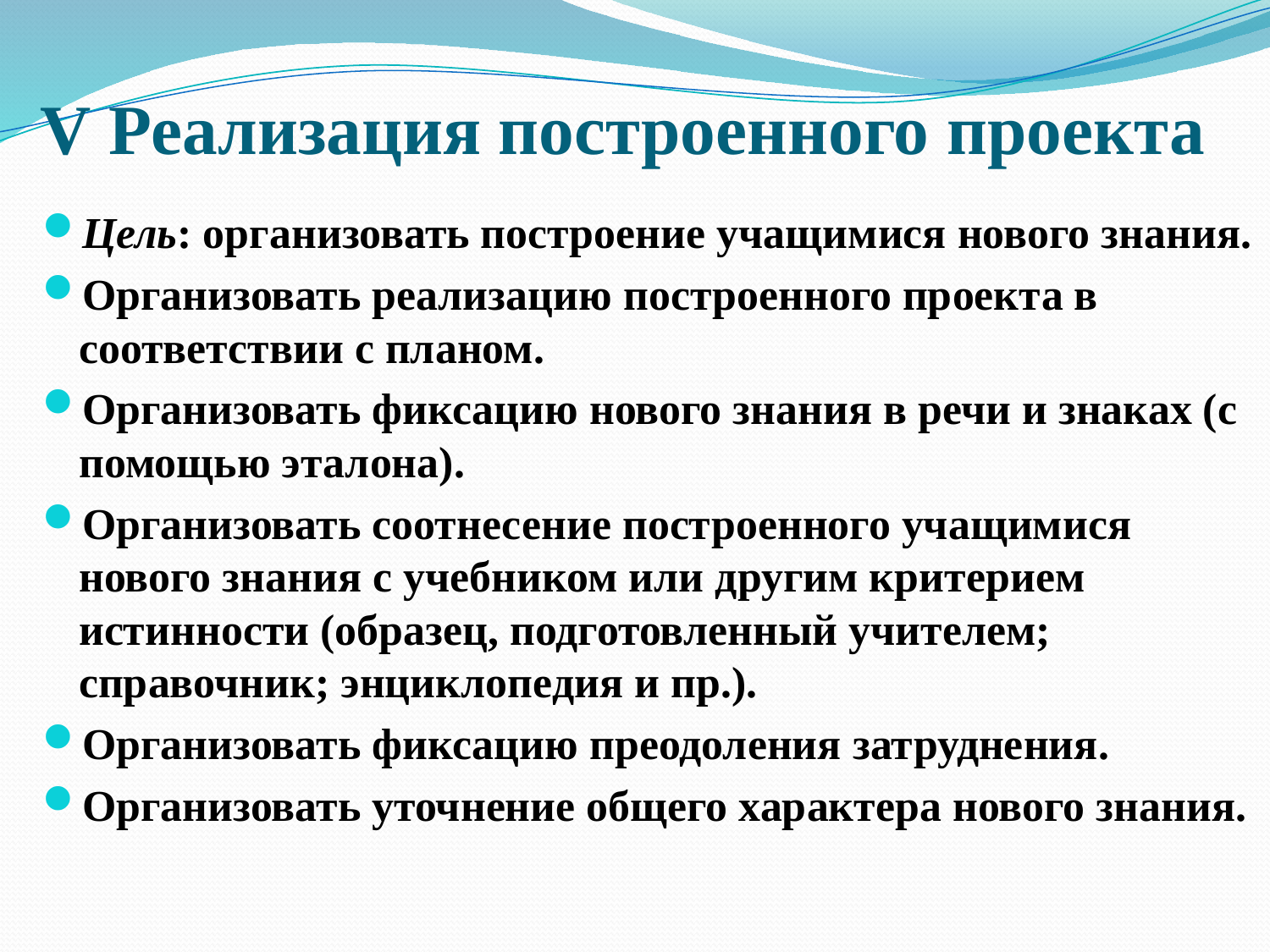

# V Реализация построенного проекта
Цель: организовать построение учащимися нового знания.
Организовать реализацию построенного проекта в соответствии с планом.
Организовать фиксацию нового знания в речи и знаках (с помощью эталона).
Организовать соотнесение построенного учащимися нового знания с учебником или другим критерием истинности (образец, подготовленный учителем; справочник; энциклопедия и пр.).
Организовать фиксацию преодоления затруднения.
Организовать уточнение общего характера нового знания.